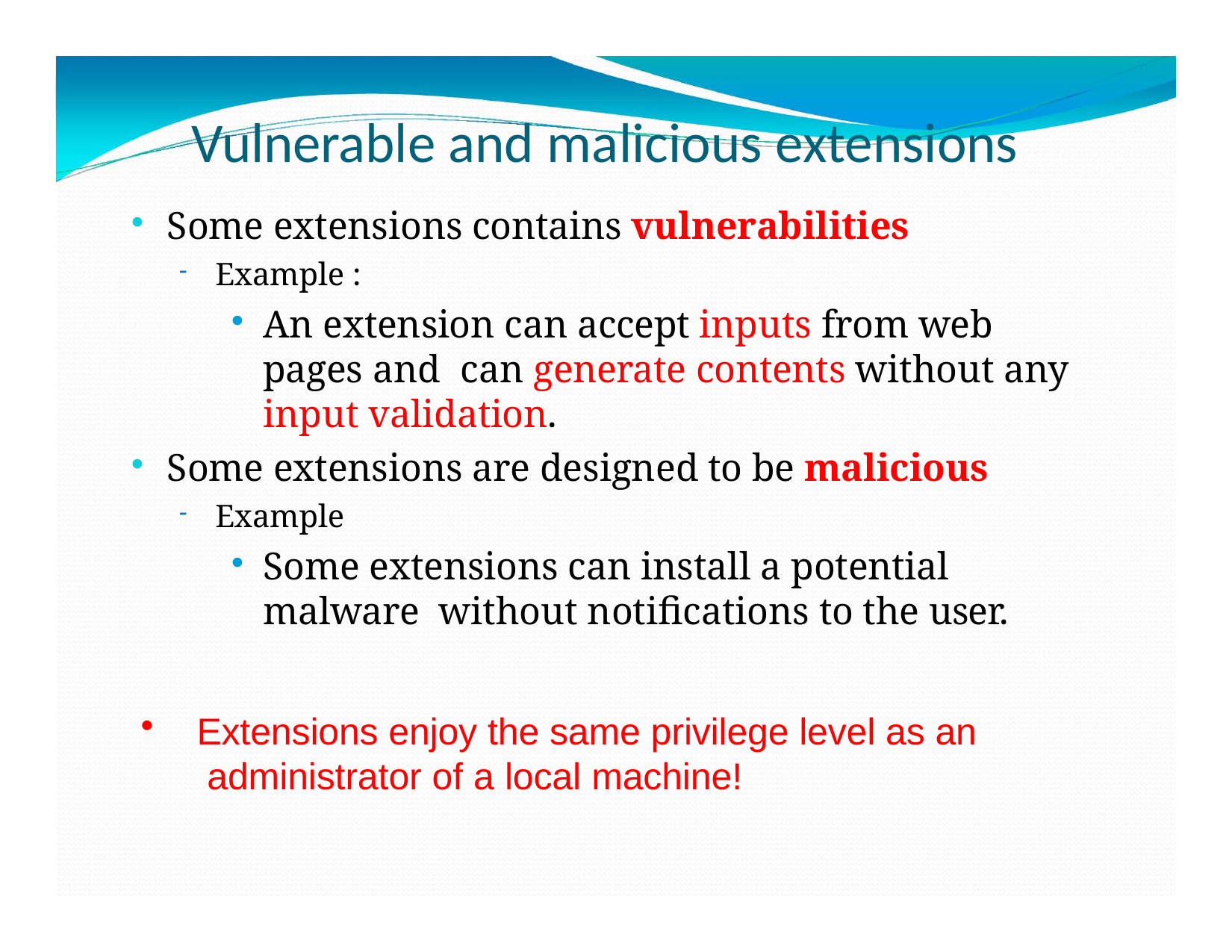

# Vulnerable and malicious extensions
Some extensions contains vulnerabilities
Example :
An extension can accept inputs from web pages and  can generate contents without any input validation.
Some extensions are designed to be malicious
Example
Some extensions can install a potential malware  without notifications to the user.

Extensions enjoy the same privilege level as an  administrator of a local machine!